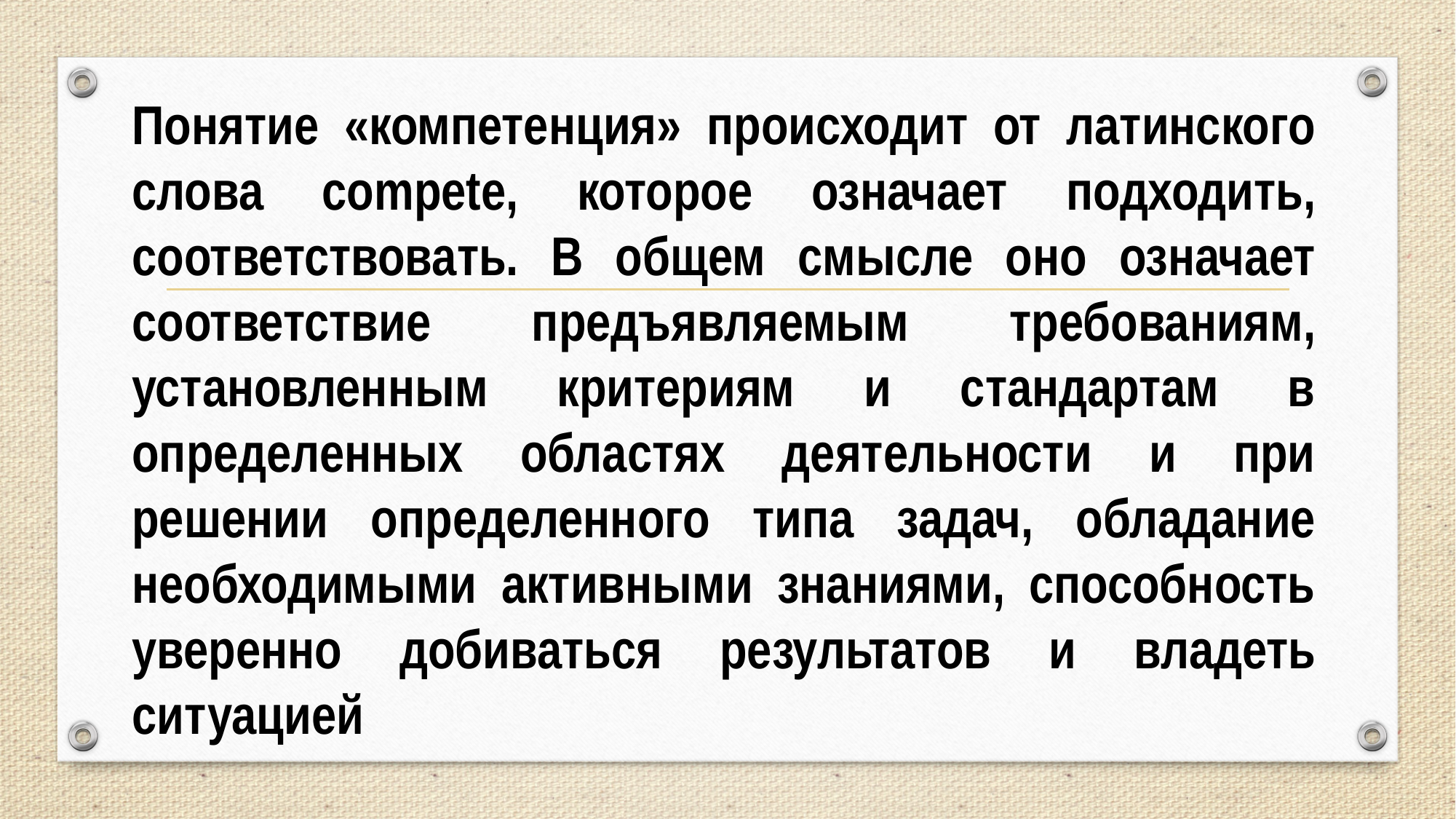

Понятие «компетенция» происходит от латинского слова compete, которое означает подходить, соответствовать. В общем смысле оно означает соответствие предъявляемым требованиям, установленным критериям и стандартам в определенных областях деятельности и при решении определенного типа задач, обладание необходимыми активными знаниями, способность уверенно добиваться результатов и владеть ситуацией